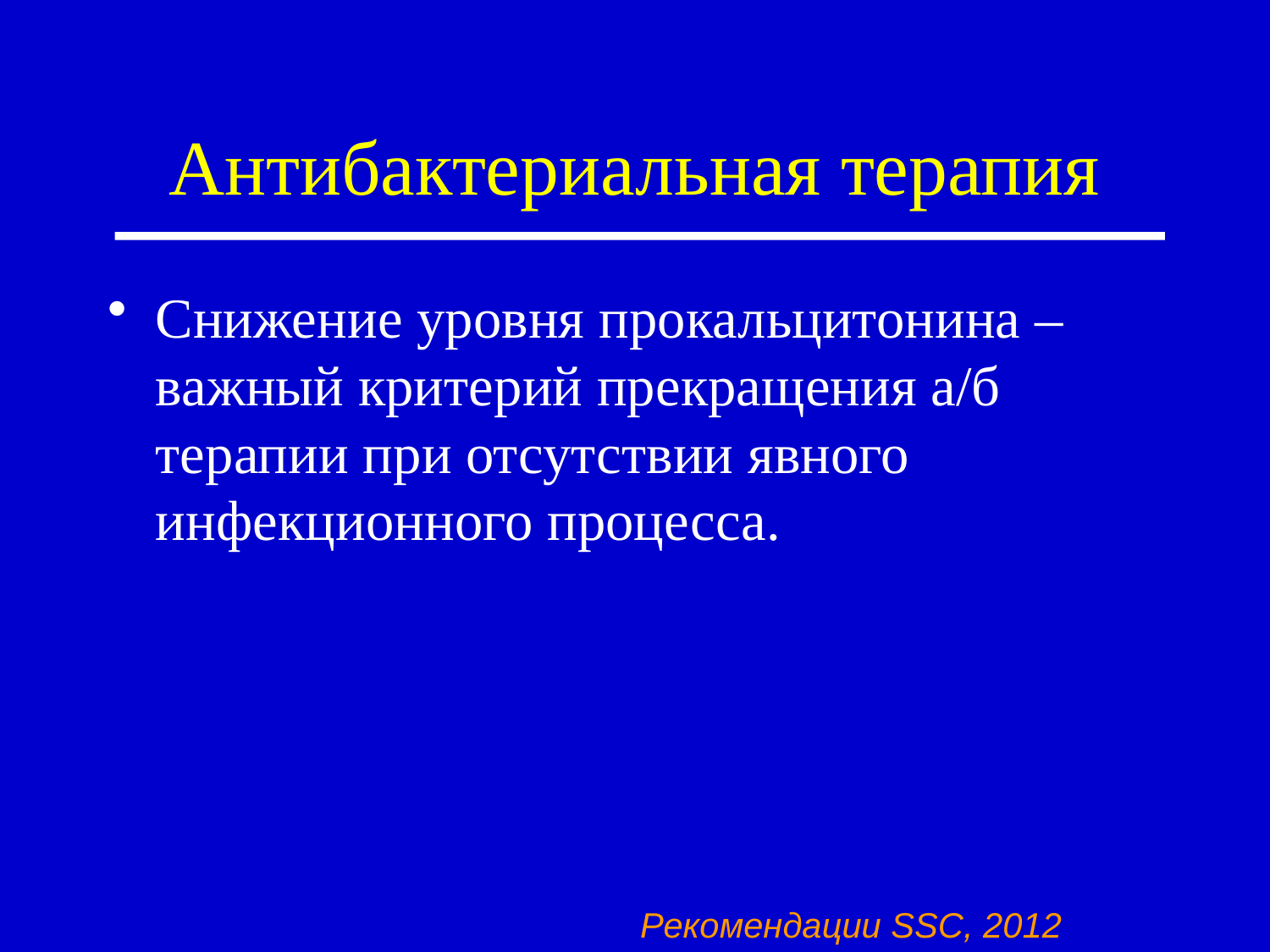

# Антибактериальная терапия

Снижение уровня прокальцитонина – важный критерий прекращения а/б терапии при отсутствии явного инфекционного процесса.
Рекомендации SSC, 2012